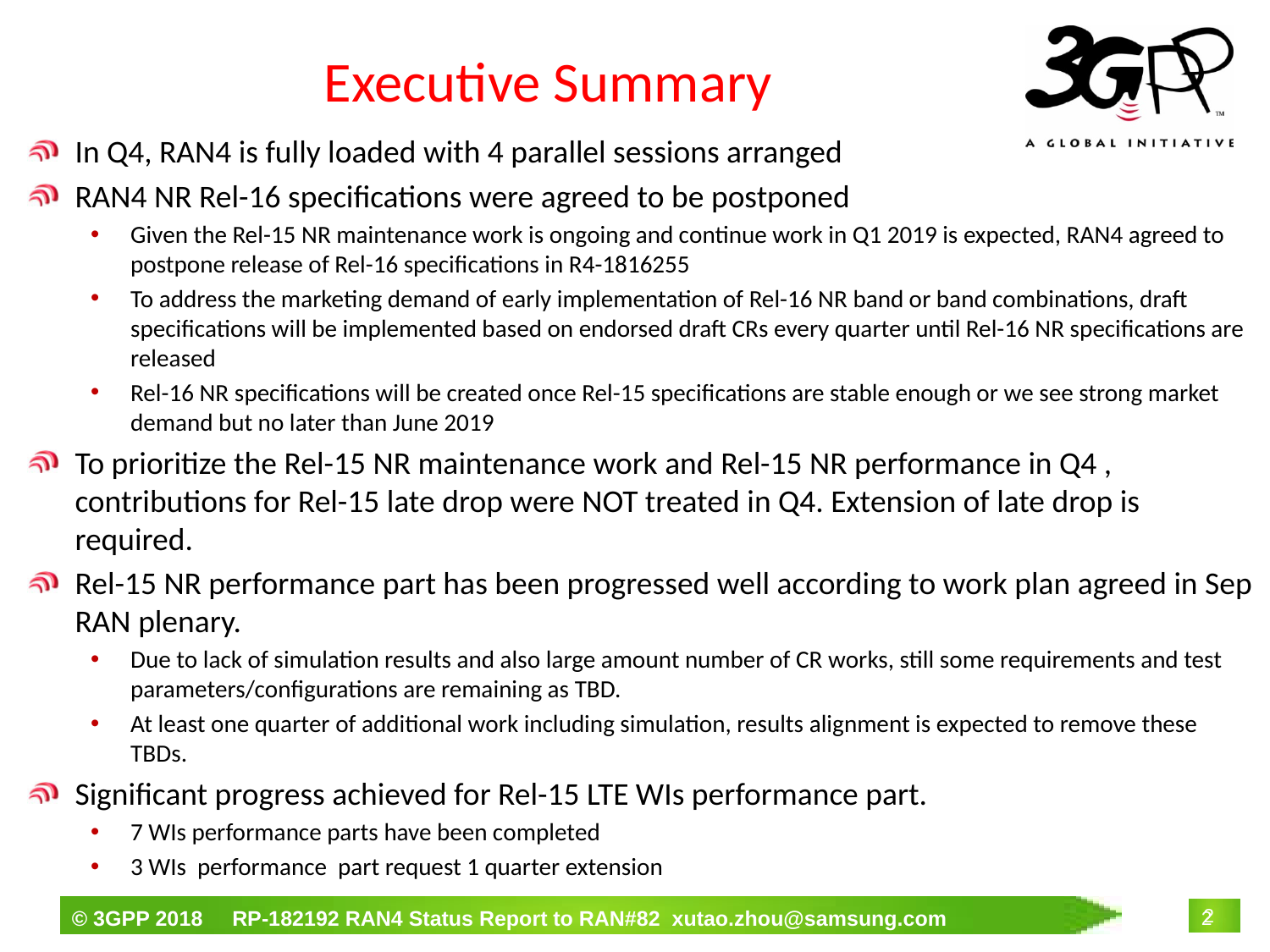

# Executive Summary
In Q4, RAN4 is fully loaded with 4 parallel sessions arranged
RAN4 NR Rel-16 specifications were agreed to be postponed
Given the Rel-15 NR maintenance work is ongoing and continue work in Q1 2019 is expected, RAN4 agreed to postpone release of Rel-16 specifications in R4-1816255
To address the marketing demand of early implementation of Rel-16 NR band or band combinations, draft specifications will be implemented based on endorsed draft CRs every quarter until Rel-16 NR specifications are released
Rel-16 NR specifications will be created once Rel-15 specifications are stable enough or we see strong market demand but no later than June 2019
To prioritize the Rel-15 NR maintenance work and Rel-15 NR performance in Q4 , contributions for Rel-15 late drop were NOT treated in Q4. Extension of late drop is required.
Rel-15 NR performance part has been progressed well according to work plan agreed in Sep RAN plenary.
Due to lack of simulation results and also large amount number of CR works, still some requirements and test parameters/configurations are remaining as TBD.
At least one quarter of additional work including simulation, results alignment is expected to remove these TBDs.
Significant progress achieved for Rel-15 LTE WIs performance part.
7 WIs performance parts have been completed
3 WIs  performance  part request 1 quarter extension

2